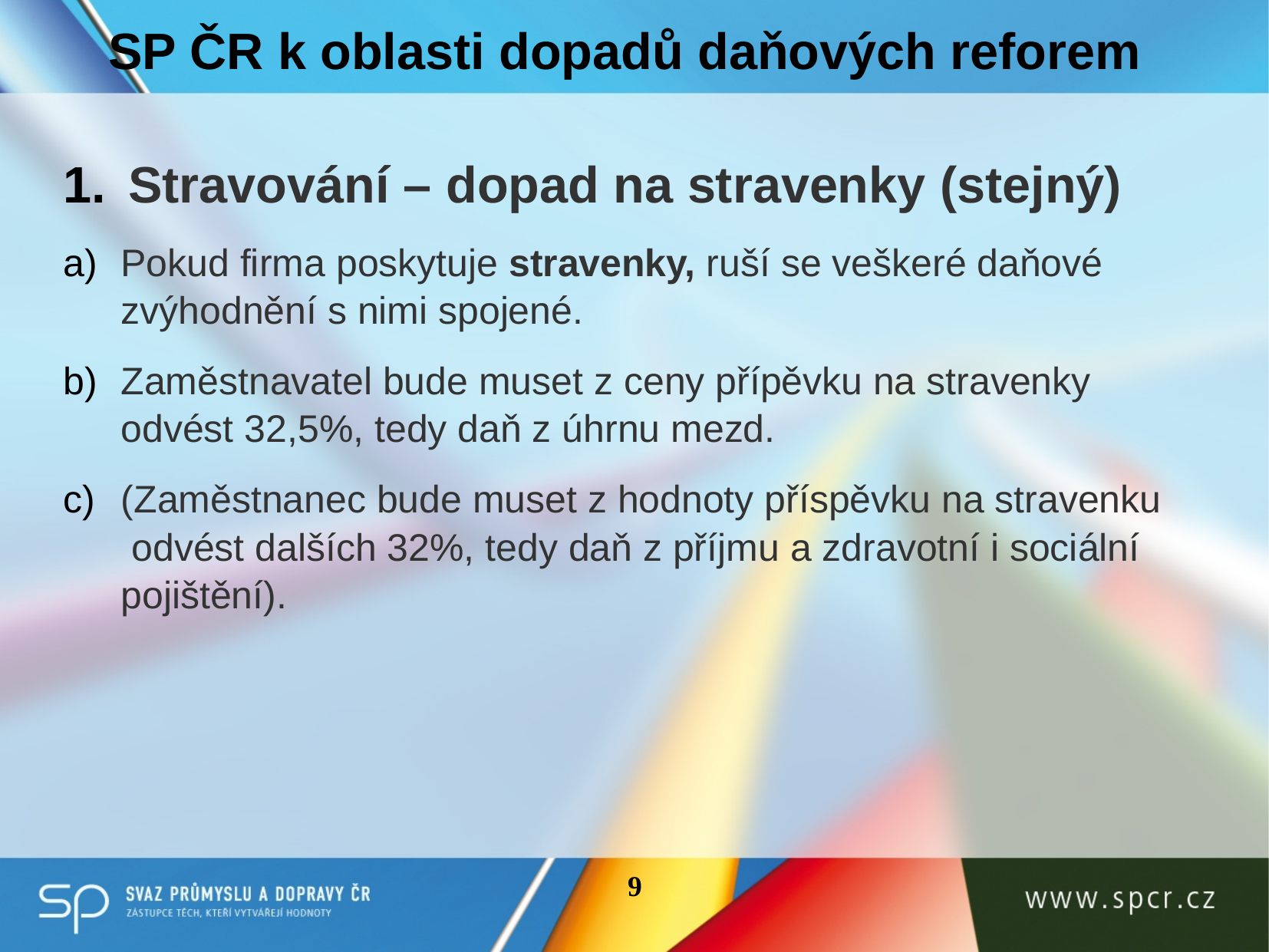

# SP ČR k oblasti dopadů daňových reforem
Stravování – dopad na stravenky (stejný)
Pokud firma poskytuje stravenky, ruší se veškeré daňové  zvýhodnění s nimi spojené.
Zaměstnavatel bude muset z ceny přípěvku na stravenky    odvést 32,5%, tedy daň z úhrnu mezd.
(Zaměstnanec bude muset z hodnoty příspěvku na stravenku     odvést dalších 32%, tedy daň z příjmu a zdravotní i sociální pojištění).

9